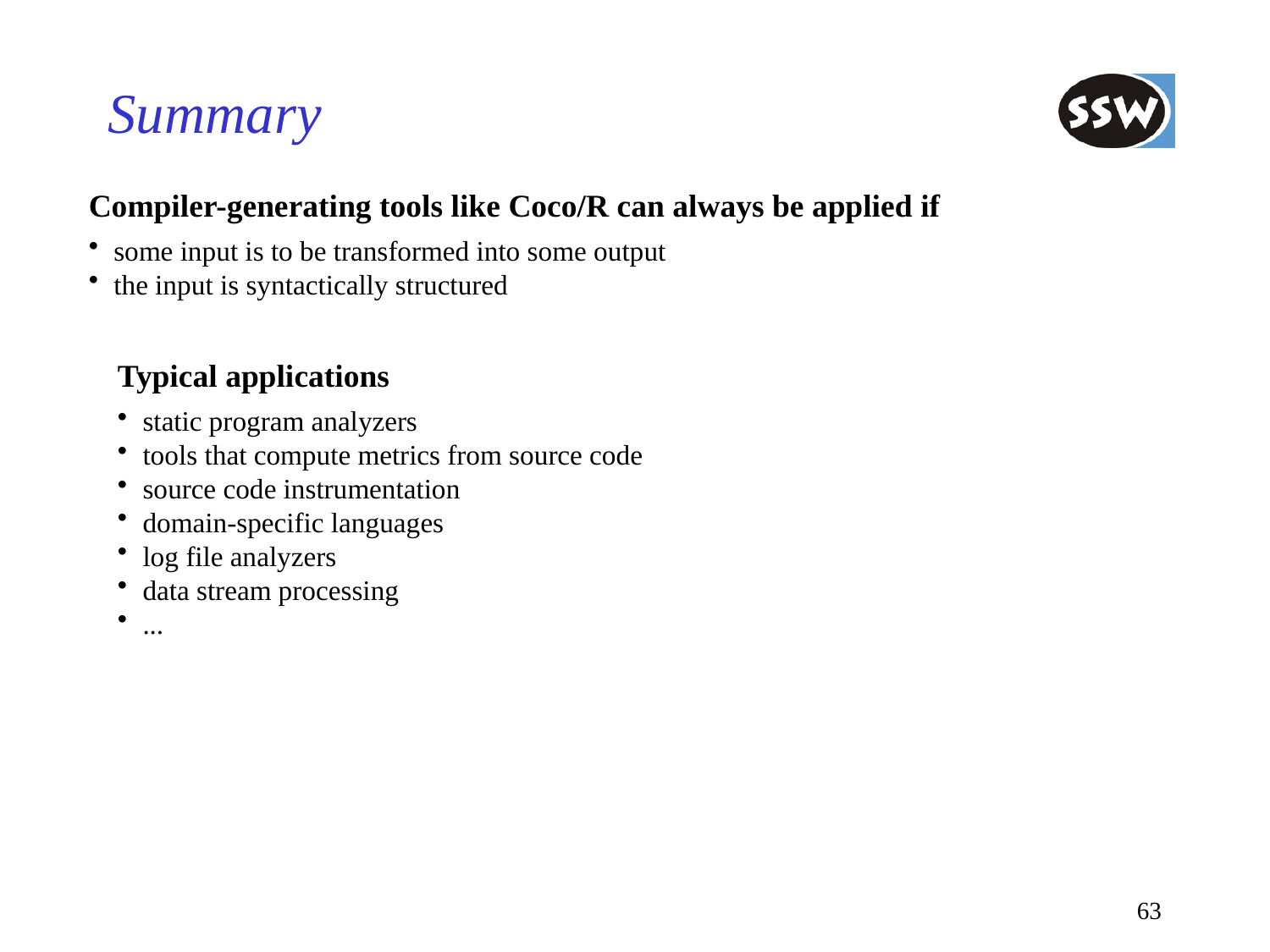

# Summary
Compiler-generating tools like Coco/R can always be applied if
some input is to be transformed into some output
the input is syntactically structured
Typical applications
static program analyzers
tools that compute metrics from source code
source code instrumentation
domain-specific languages
log file analyzers
data stream processing
...
63